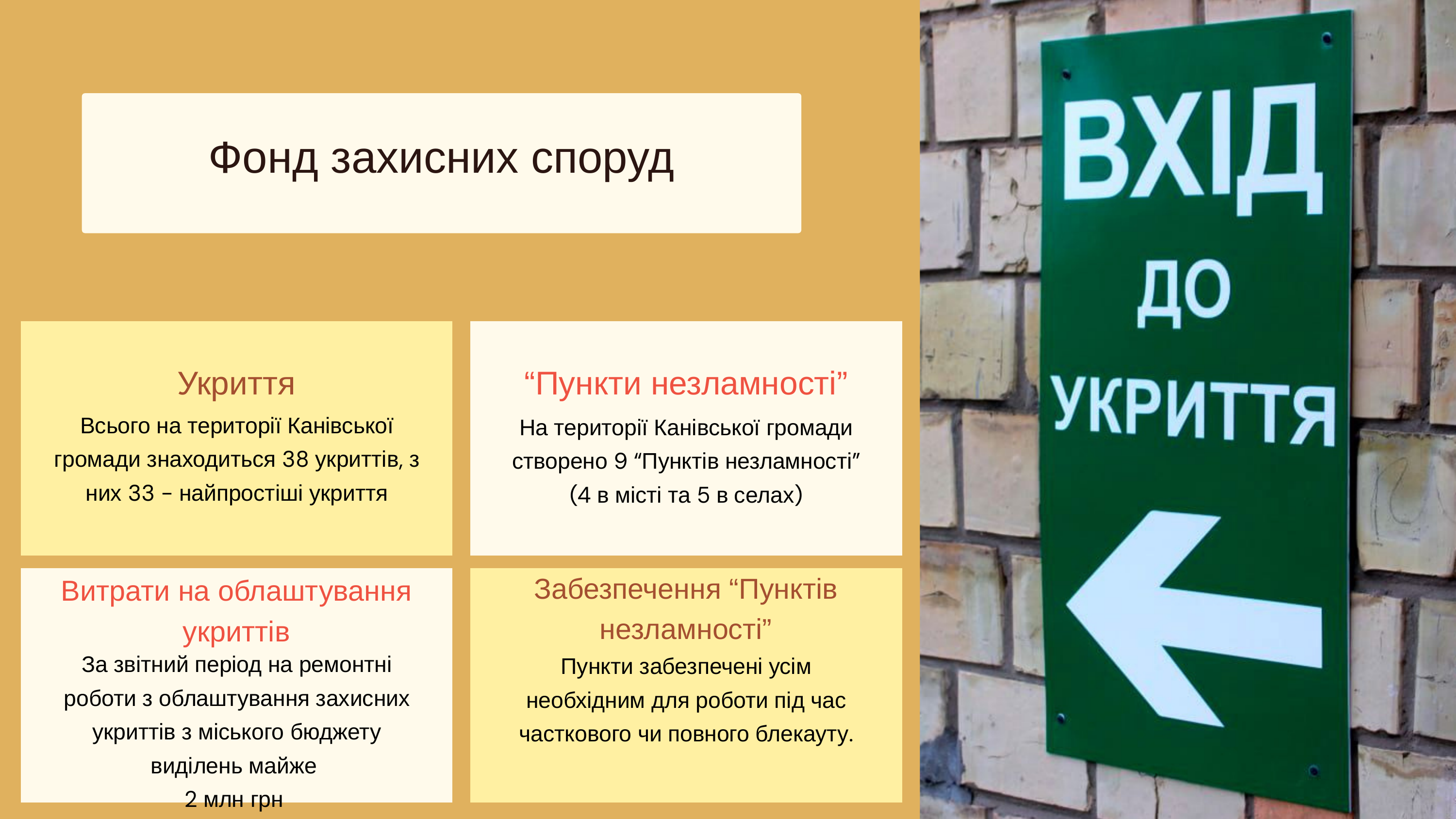

Фонд захисних споруд

Укриття
“Пункти незламності”
Всього на території Канівської громади знаходиться 38 укриттів, з них 33 - найпростіші укриття
На території Канівської громади створено 9 “Пунктів незламності” (4 в місті та 5 в селах)
Забезпечення “Пунктів незламності”
Витрати на облаштування укриттів

За звітний період на ремонтні роботи з облаштування захисних укриттів з міського бюджету виділень майже
2 млн грн
Пункти забезпечені усім необхідним для роботи під час часткового чи повного блекауту.